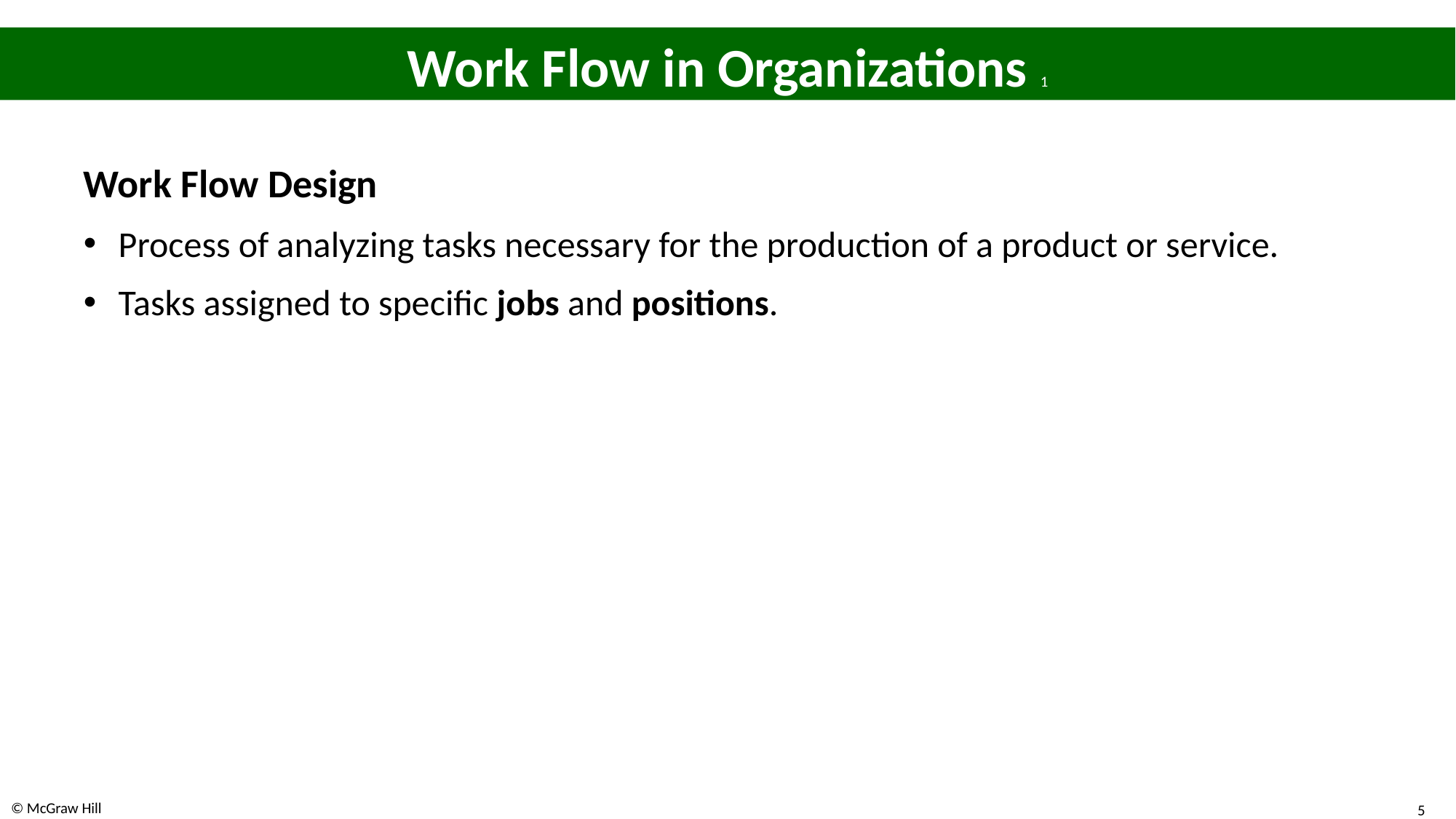

# Work Flow in Organizations 1
Work Flow Design
Process of analyzing tasks necessary for the production of a product or service.
Tasks assigned to specific jobs and positions.